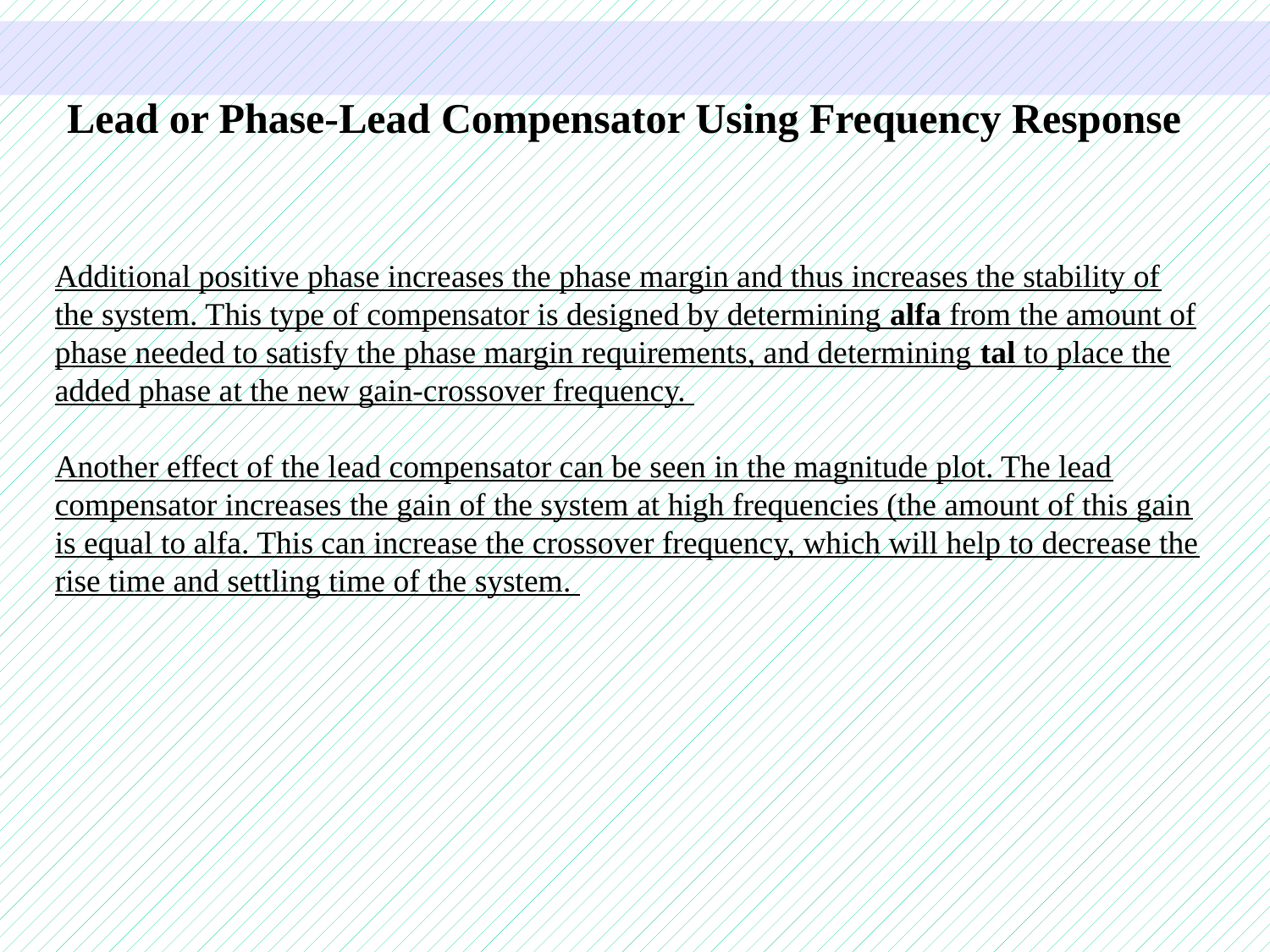

Lead or Phase-Lead Compensator Using Frequency Response

Additional positive phase increases the phase margin and thus increases the stability of the system. This type of compensator is designed by determining alfa from the amount of phase needed to satisfy the phase margin requirements, and determining tal to place the added phase at the new gain-crossover frequency.

Another effect of the lead compensator can be seen in the magnitude plot. The lead compensator increases the gain of the system at high frequencies (the amount of this gain is equal to alfa. This can increase the crossover frequency, which will help to decrease the rise time and settling time of the system.